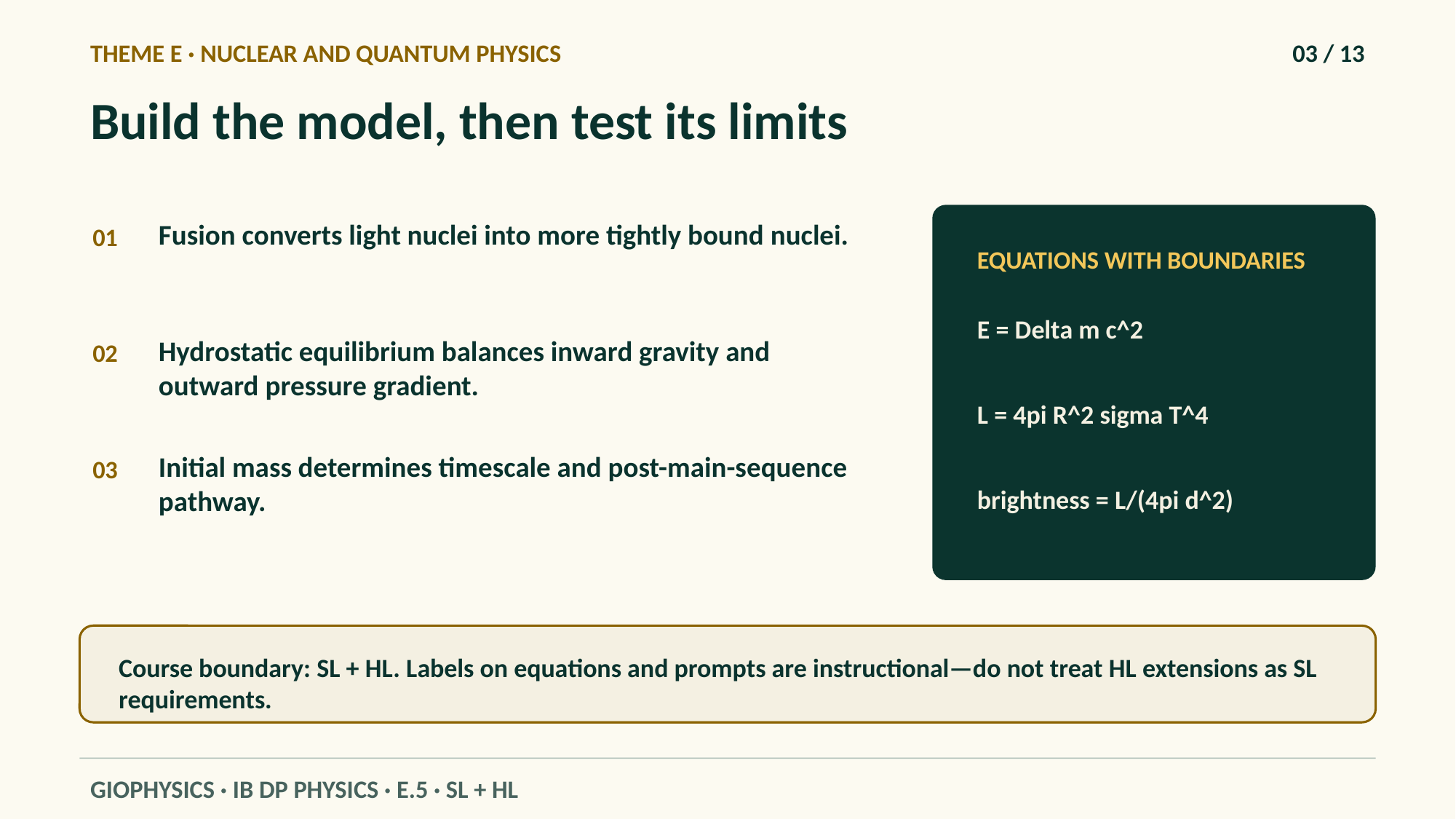

THEME E · NUCLEAR AND QUANTUM PHYSICS
03 / 13
Build the model, then test its limits

Fusion converts light nuclei into more tightly bound nuclei.
01
EQUATIONS WITH BOUNDARIES
E = Delta m c^2
Hydrostatic equilibrium balances inward gravity and outward pressure gradient.
02
L = 4pi R^2 sigma T^4
Initial mass determines timescale and post-main-sequence pathway.
03
brightness = L/(4pi d^2)

Course boundary: SL + HL. Labels on equations and prompts are instructional—do not treat HL extensions as SL requirements.

GIOPHYSICS · IB DP PHYSICS · E.5 · SL + HL